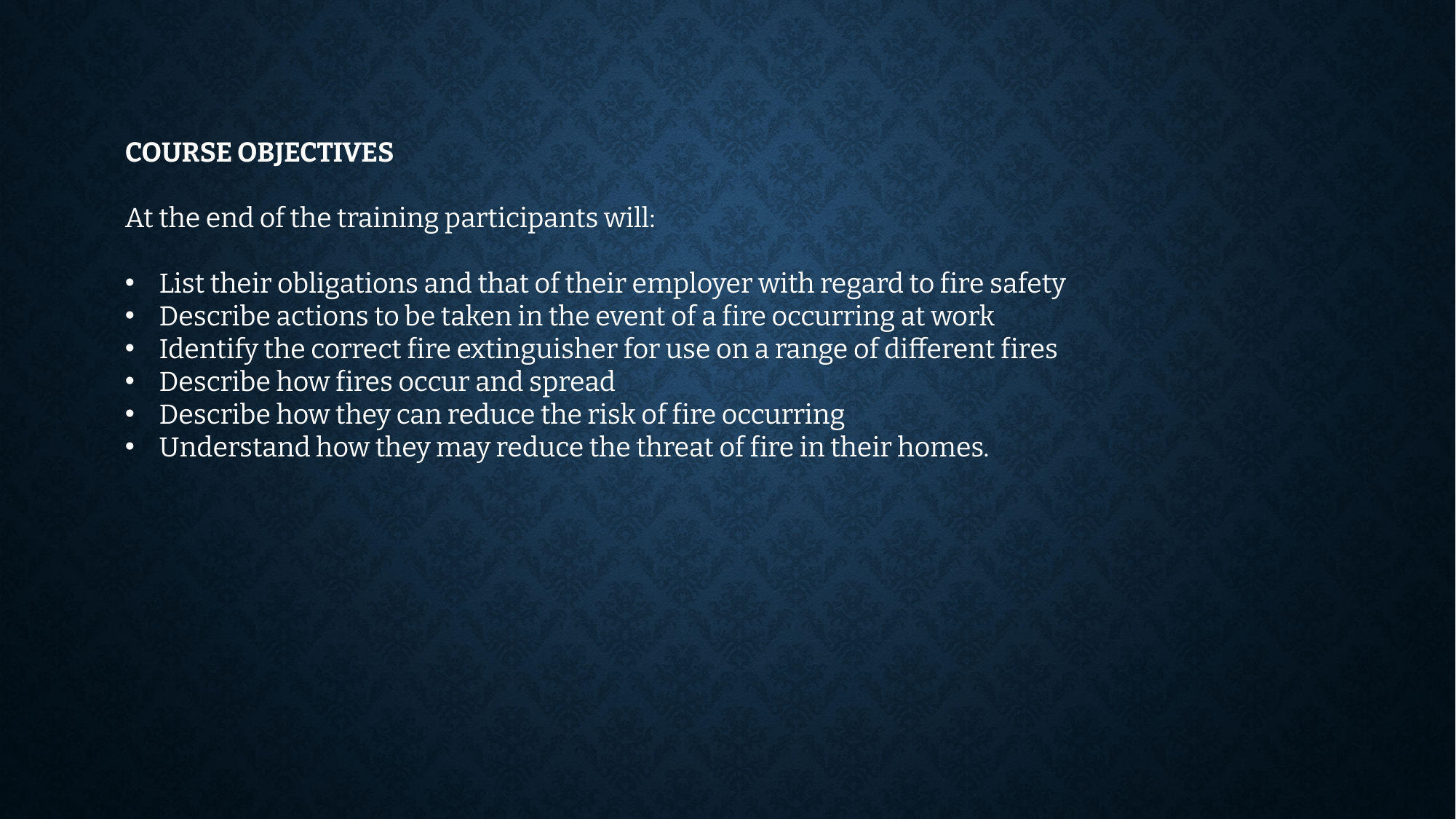

COURSE OBJECTIVES

At the end of the training participants will:

List their obligations and that of their employer with regard to fire safety
Describe actions to be taken in the event of a fire occurring at work
Identify the correct fire extinguisher for use on a range of different fires
Describe how fires occur and spread
Describe how they can reduce the risk of fire occurring
Understand how they may reduce the threat of fire in their homes.